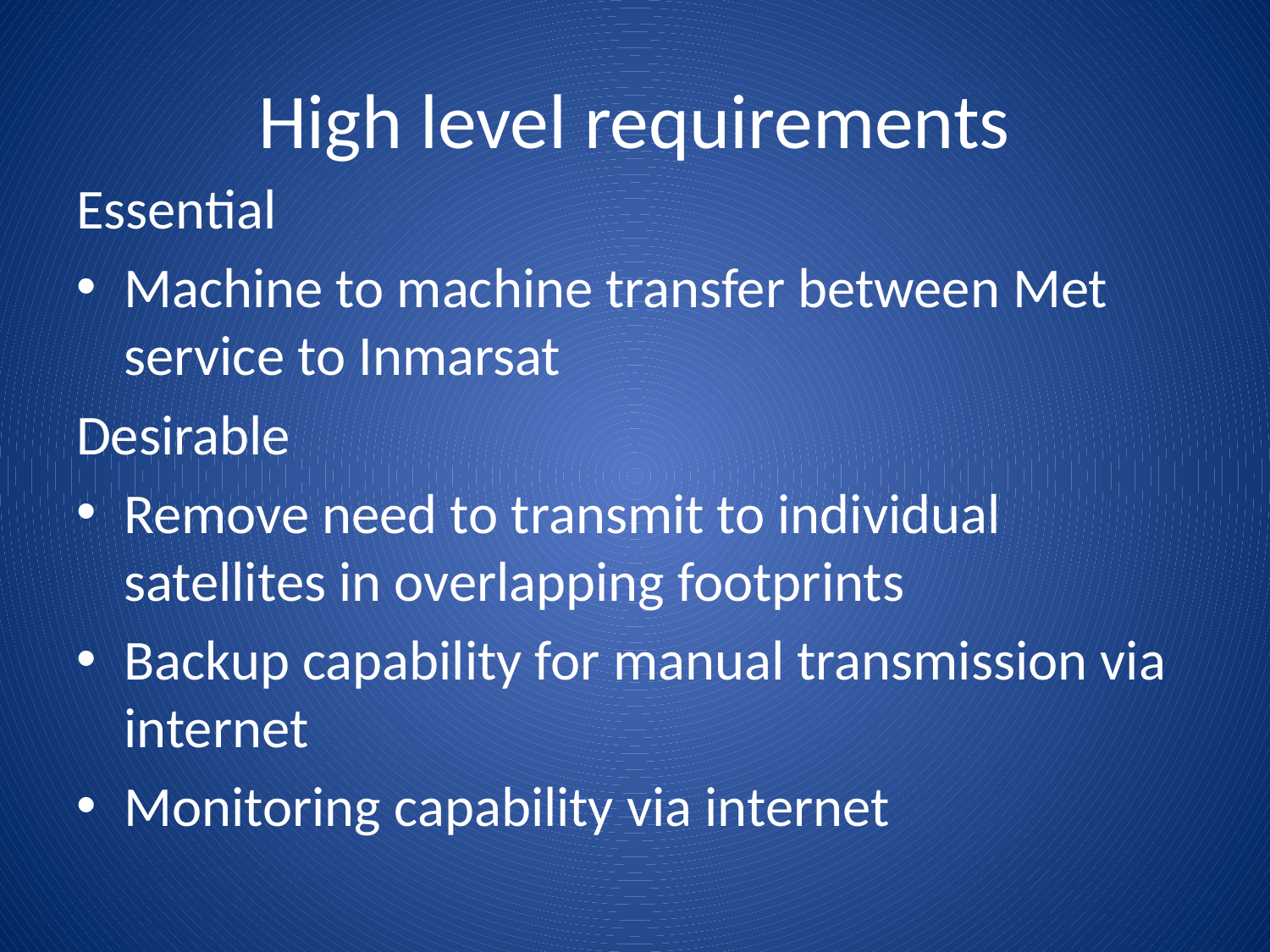

# High level requirements
Essential
Machine to machine transfer between Met service to Inmarsat
Desirable
Remove need to transmit to individual satellites in overlapping footprints
Backup capability for manual transmission via internet
Monitoring capability via internet